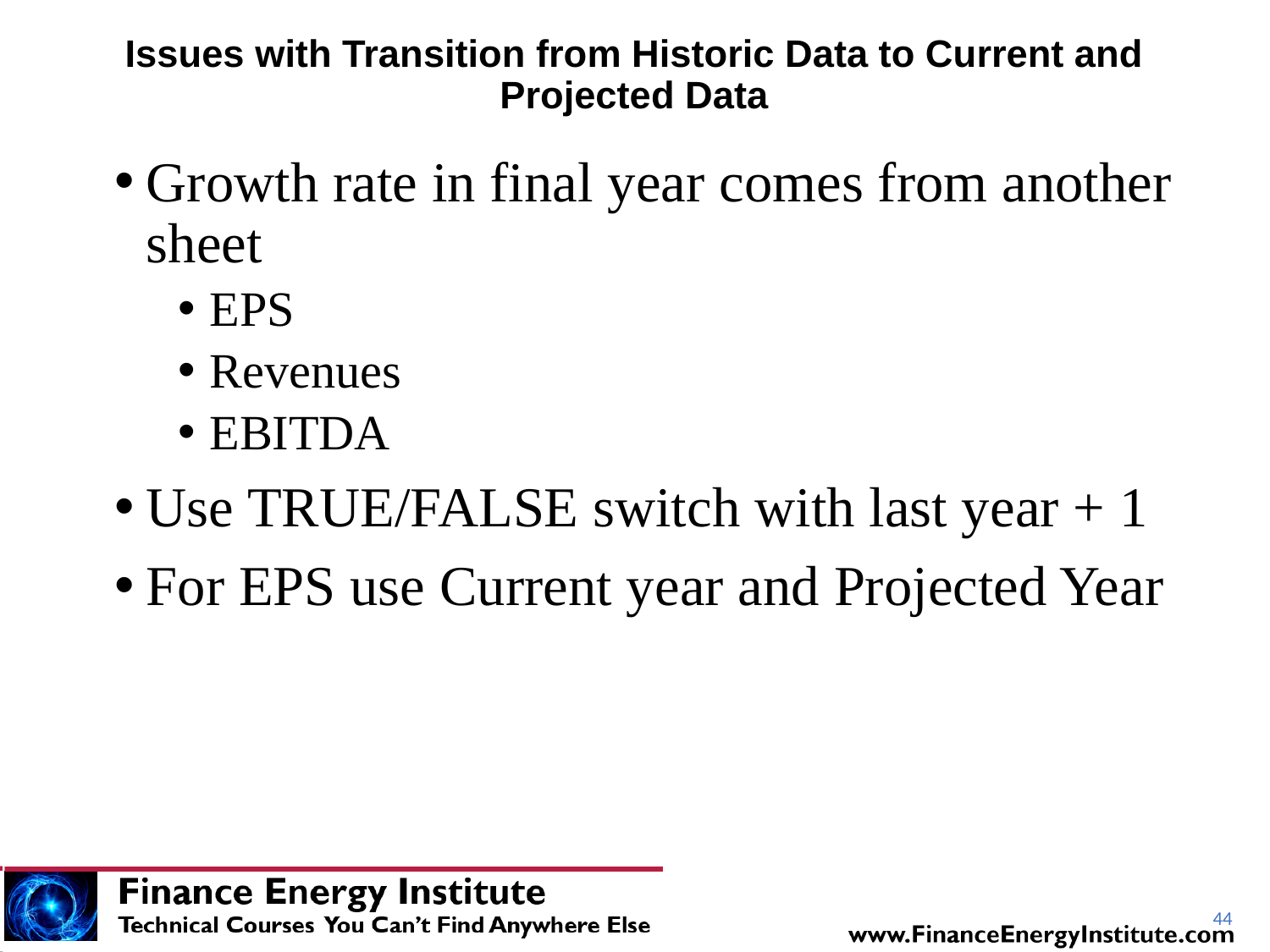

# Issues with Transition from Historic Data to Current and Projected Data
Growth rate in final year comes from another sheet
EPS
Revenues
EBITDA
Use TRUE/FALSE switch with last year + 1
For EPS use Current year and Projected Year

44